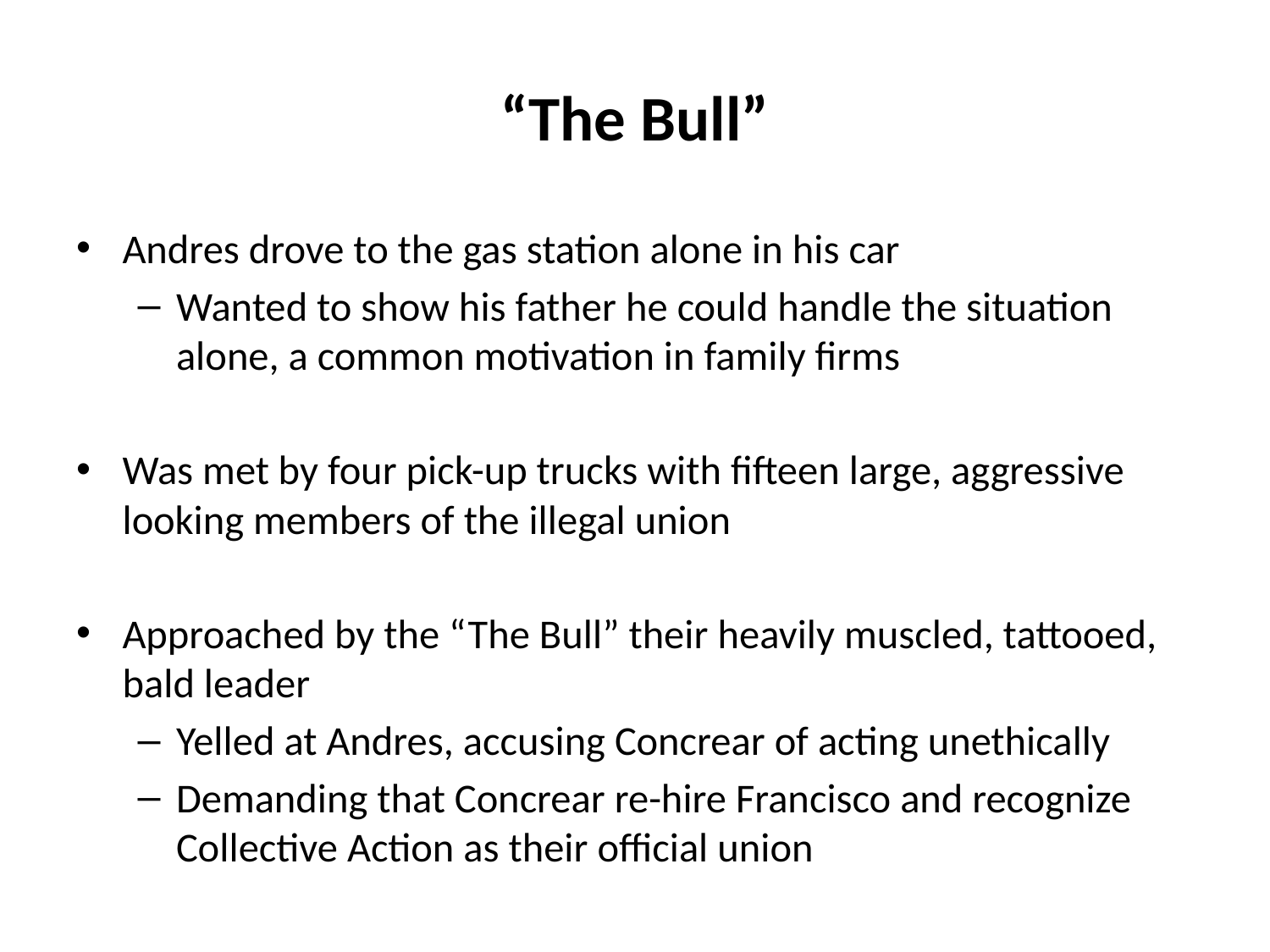

# “The Bull”
Andres drove to the gas station alone in his car
Wanted to show his father he could handle the situation alone, a common motivation in family firms

Was met by four pick-up trucks with fifteen large, aggressive looking members of the illegal union

Approached by the “The Bull” their heavily muscled, tattooed, bald leader
Yelled at Andres, accusing Concrear of acting unethically
Demanding that Concrear re-hire Francisco and recognize Collective Action as their official union